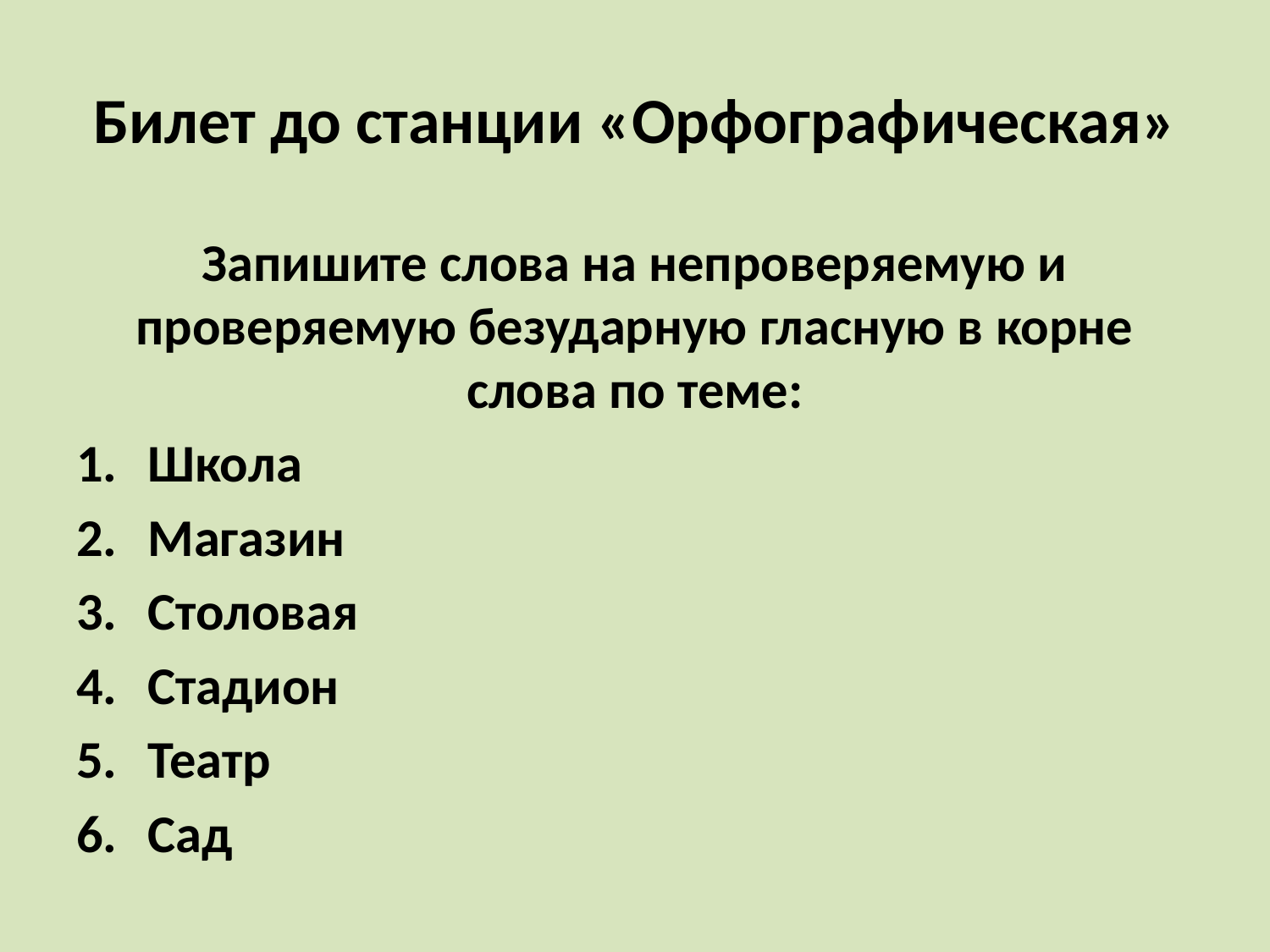

# Билет до станции «Орфографическая»
Запишите слова на непроверяемую и проверяемую безударную гласную в корне слова по теме:
Школа
Магазин
Столовая
Стадион
Театр
Сад